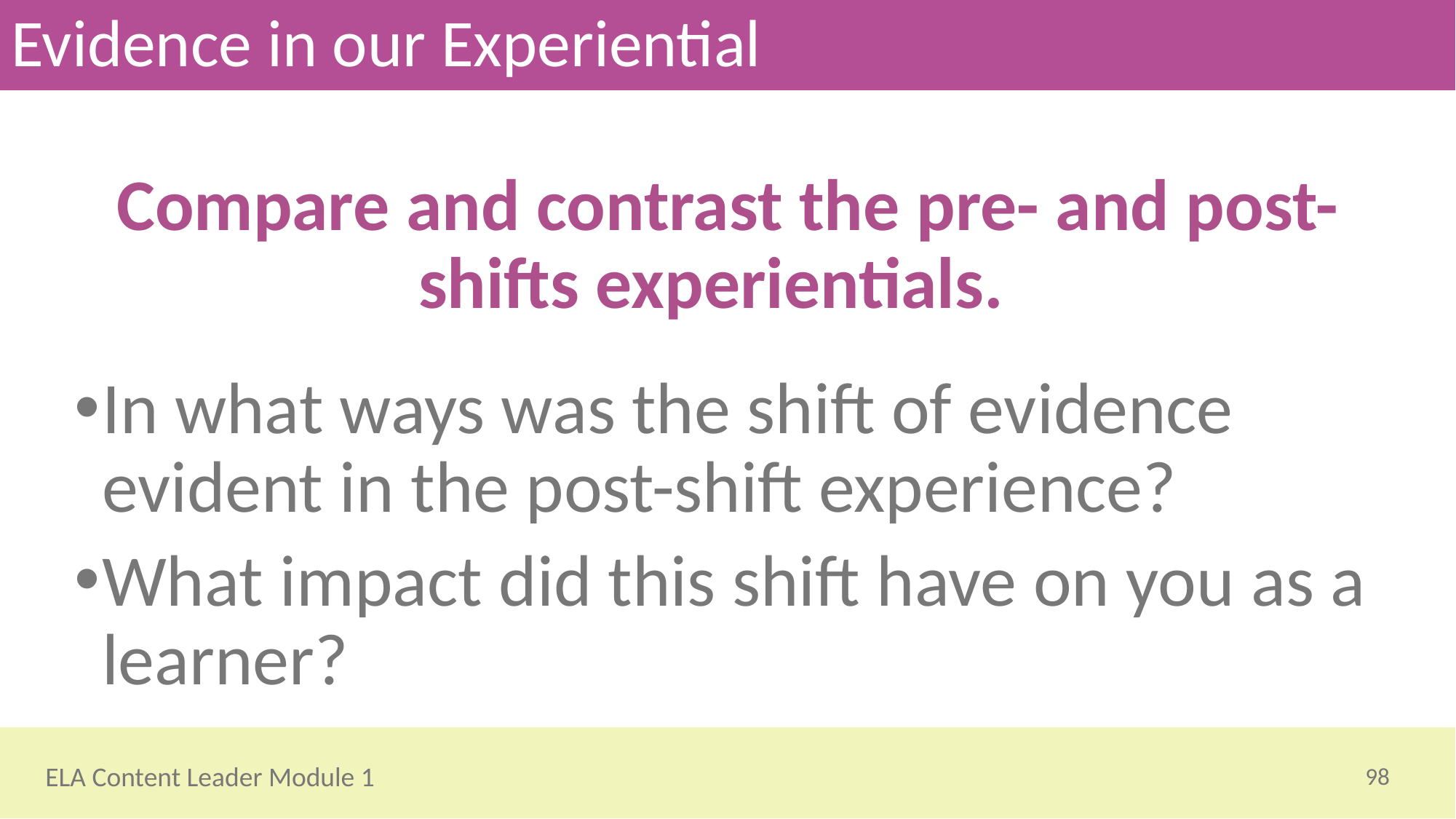

# Evidence in our Experiential
Compare and contrast the pre- and post-shifts experientials.

In what ways was the shift of evidence evident in the post-shift experience?
What impact did this shift have on you as a learner?

98